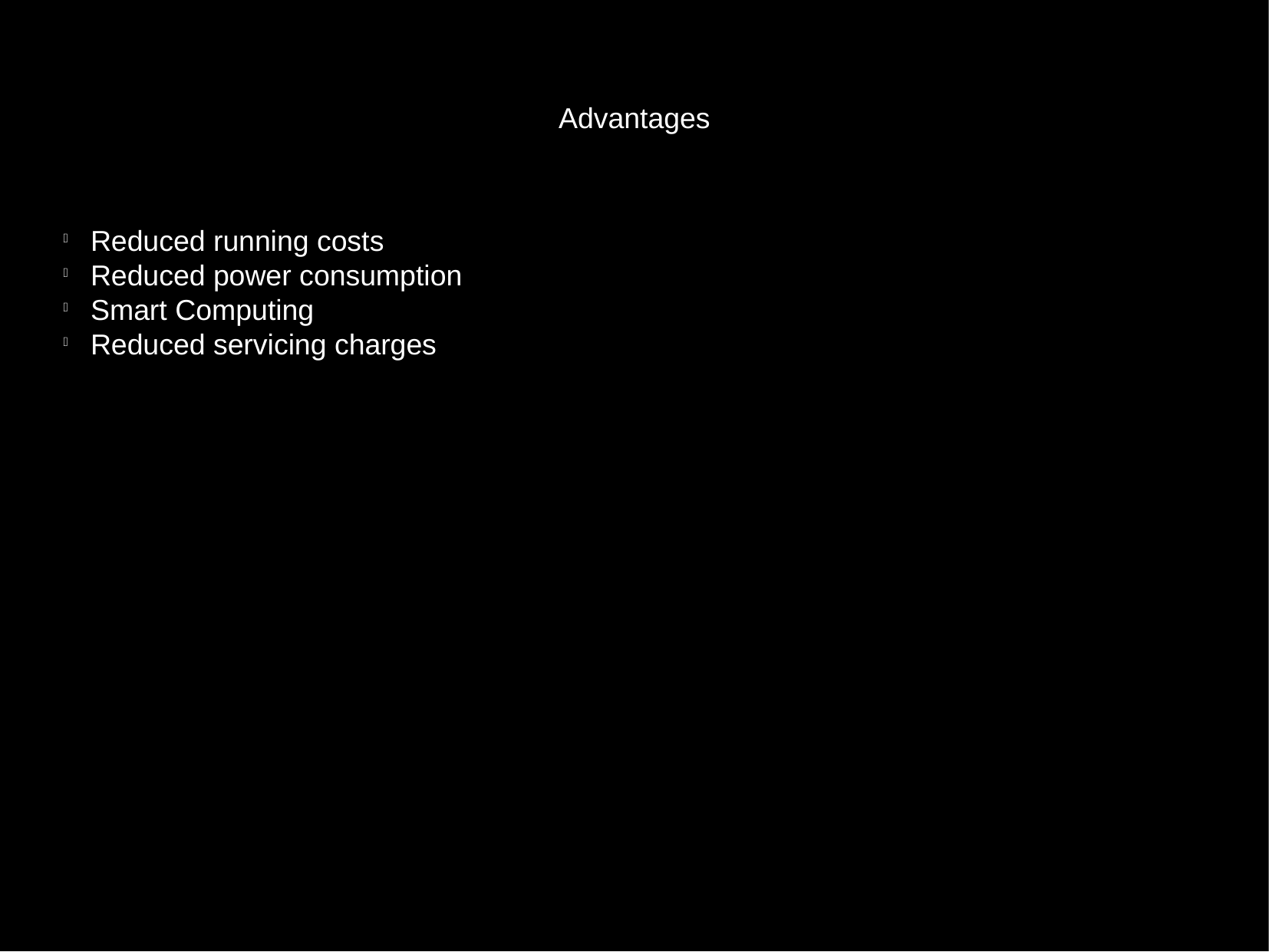

Advantages
Reduced running costs
Reduced power consumption
Smart Computing
Reduced servicing charges